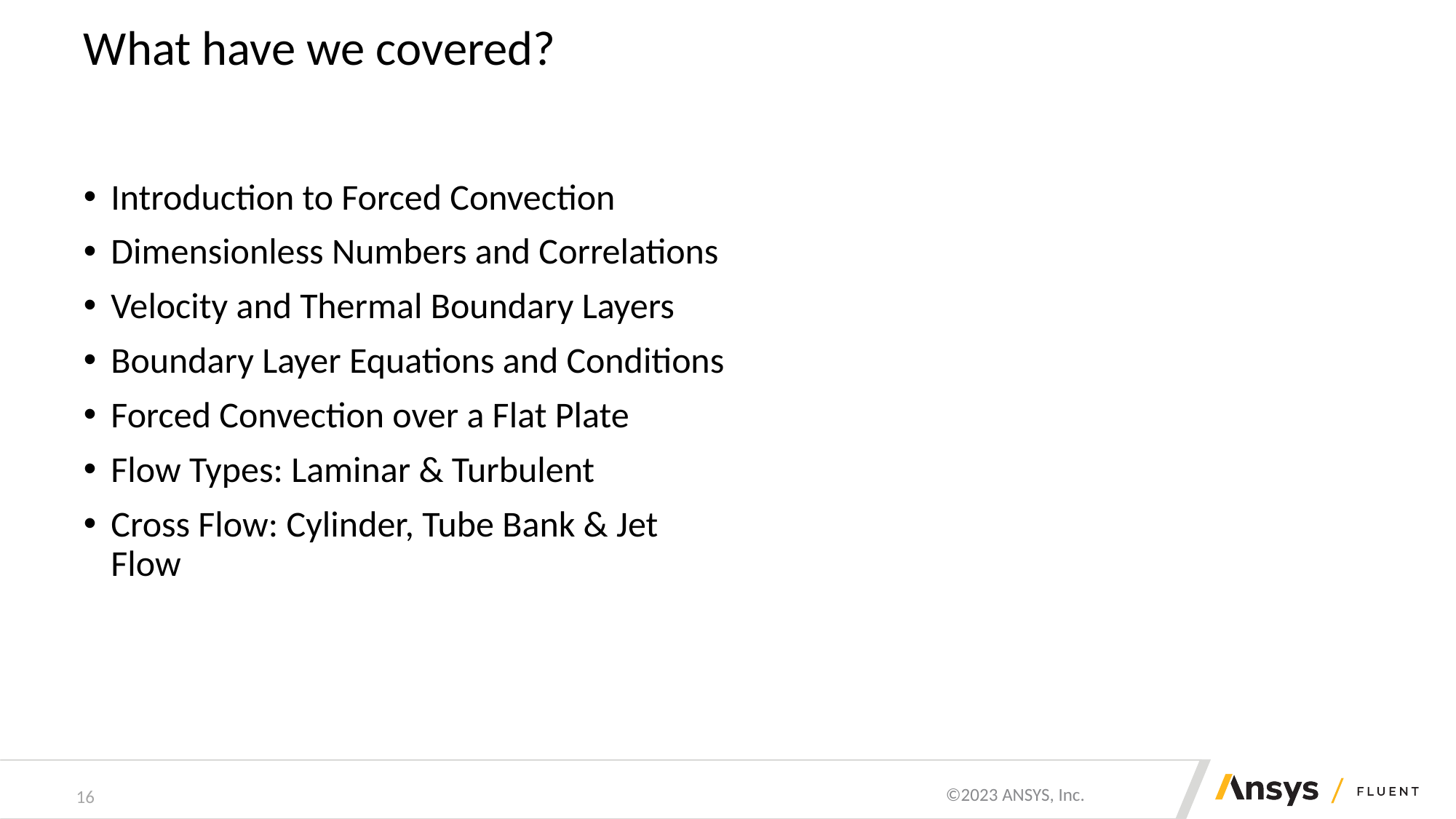

# What have we covered?
Introduction to Forced Convection
Dimensionless Numbers and Correlations
Velocity and Thermal Boundary Layers
Boundary Layer Equations and Conditions
Forced Convection over a Flat Plate
Flow Types: Laminar & Turbulent
Cross Flow: Cylinder, Tube Bank & Jet Flow

16